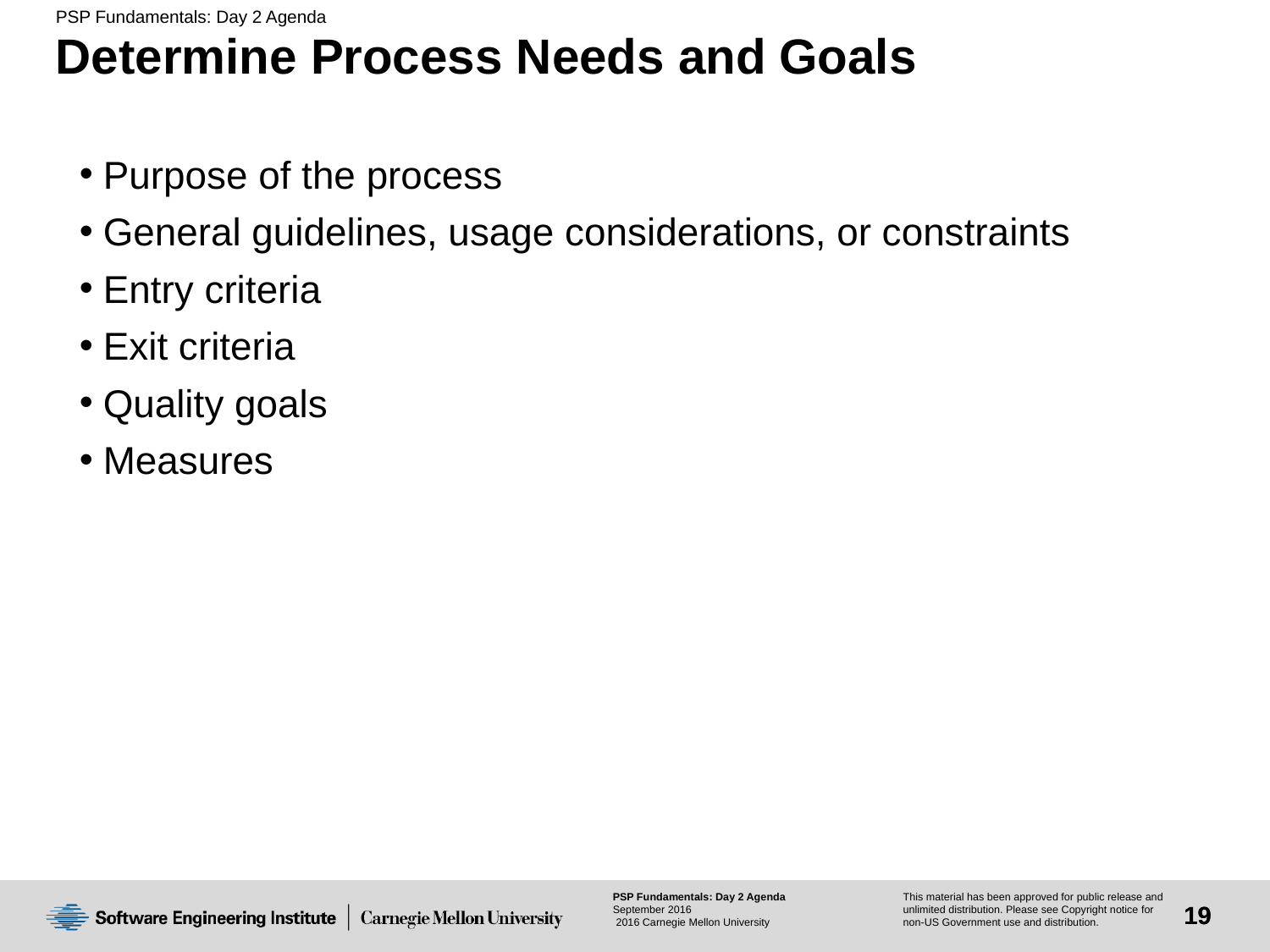

# Determine Process Needs and Goals
Purpose of the process
General guidelines, usage considerations, or constraints
Entry criteria
Exit criteria
Quality goals
Measures